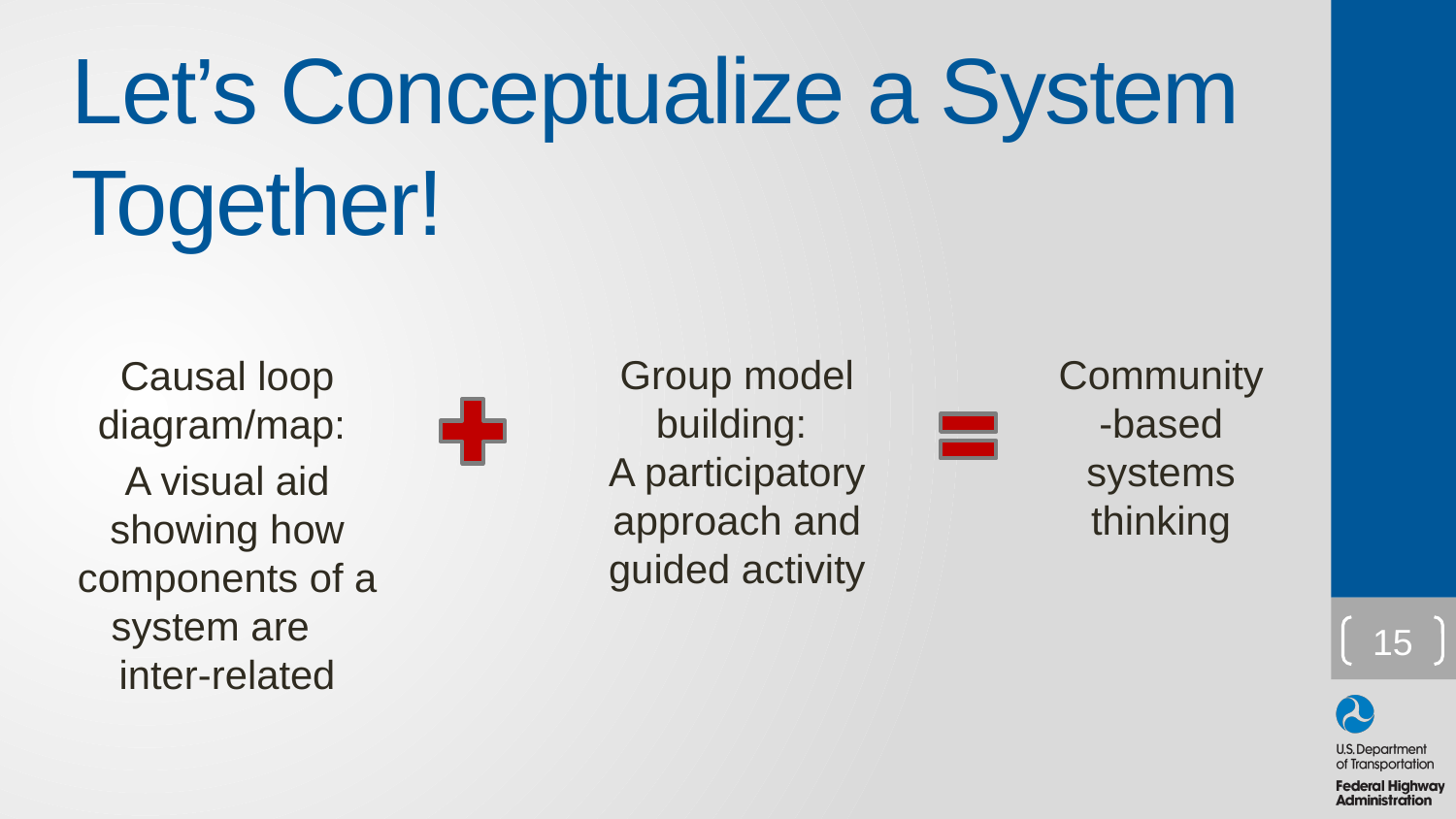

# Let’s Conceptualize a System Together!
Causal loop diagram/map:
A visual aid showing how components of a system are    inter-related

Group model building:
A participatory approach and guided activity
Community-based systems thinking

15